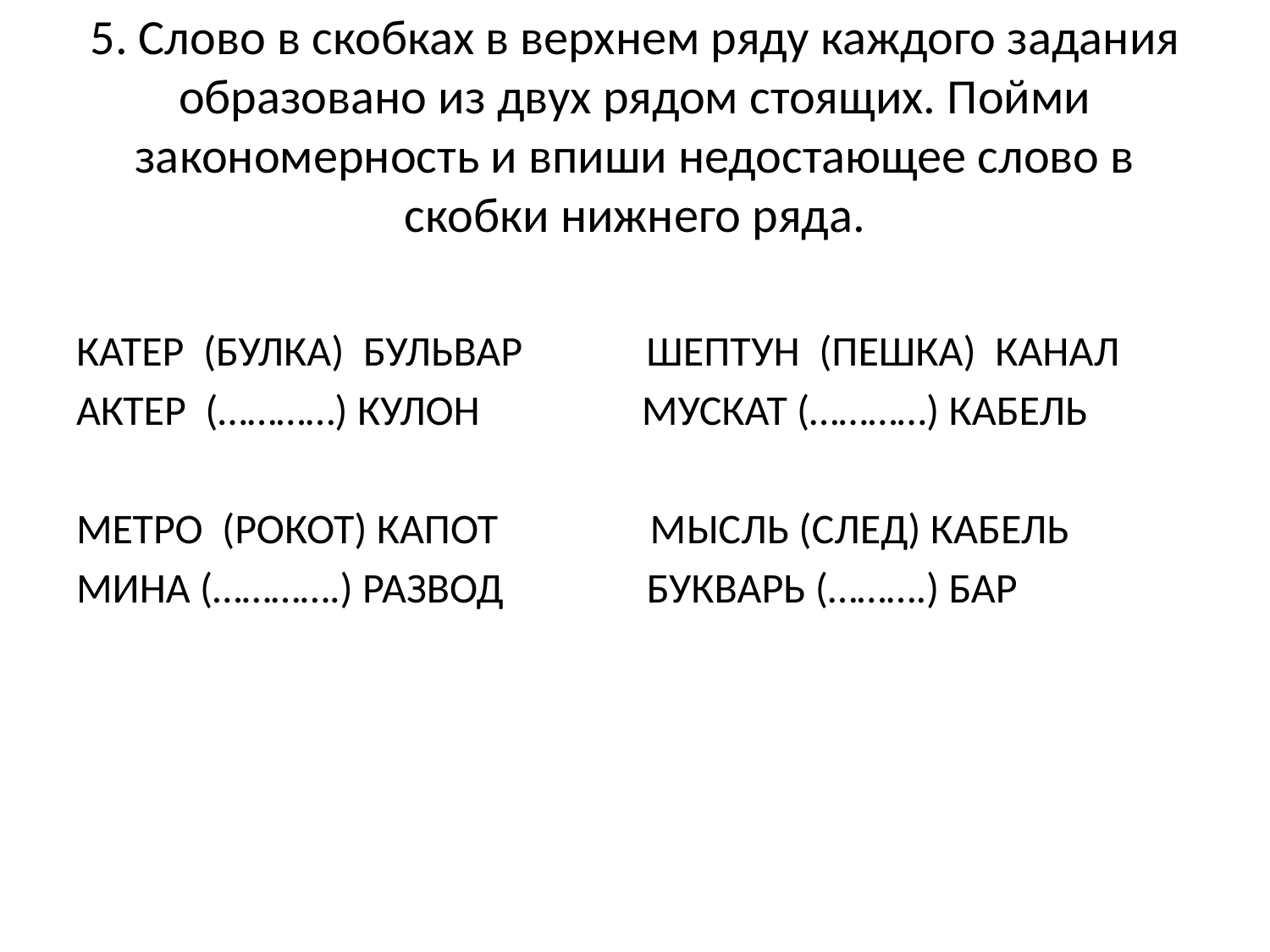

# 5. Слово в скобках в верхнем ряду каждого задания образовано из двух рядом стоящих. Пойми закономерность и впиши недостающее слово в скобки нижнего ряда.
КАТЕР  (БУЛКА)  БУЛЬВАР             ШЕПТУН  (ПЕШКА)  КАНАЛ
АКТЕР  (…………) КУЛОН                 МУСКАТ (…………) КАБЕЛЬ

МЕТРО  (РОКОТ) КАПОТ                МЫСЛЬ (СЛЕД) КАБЕЛЬ
МИНА (………….) РАЗВОД               БУКВАРЬ (……….) БАР